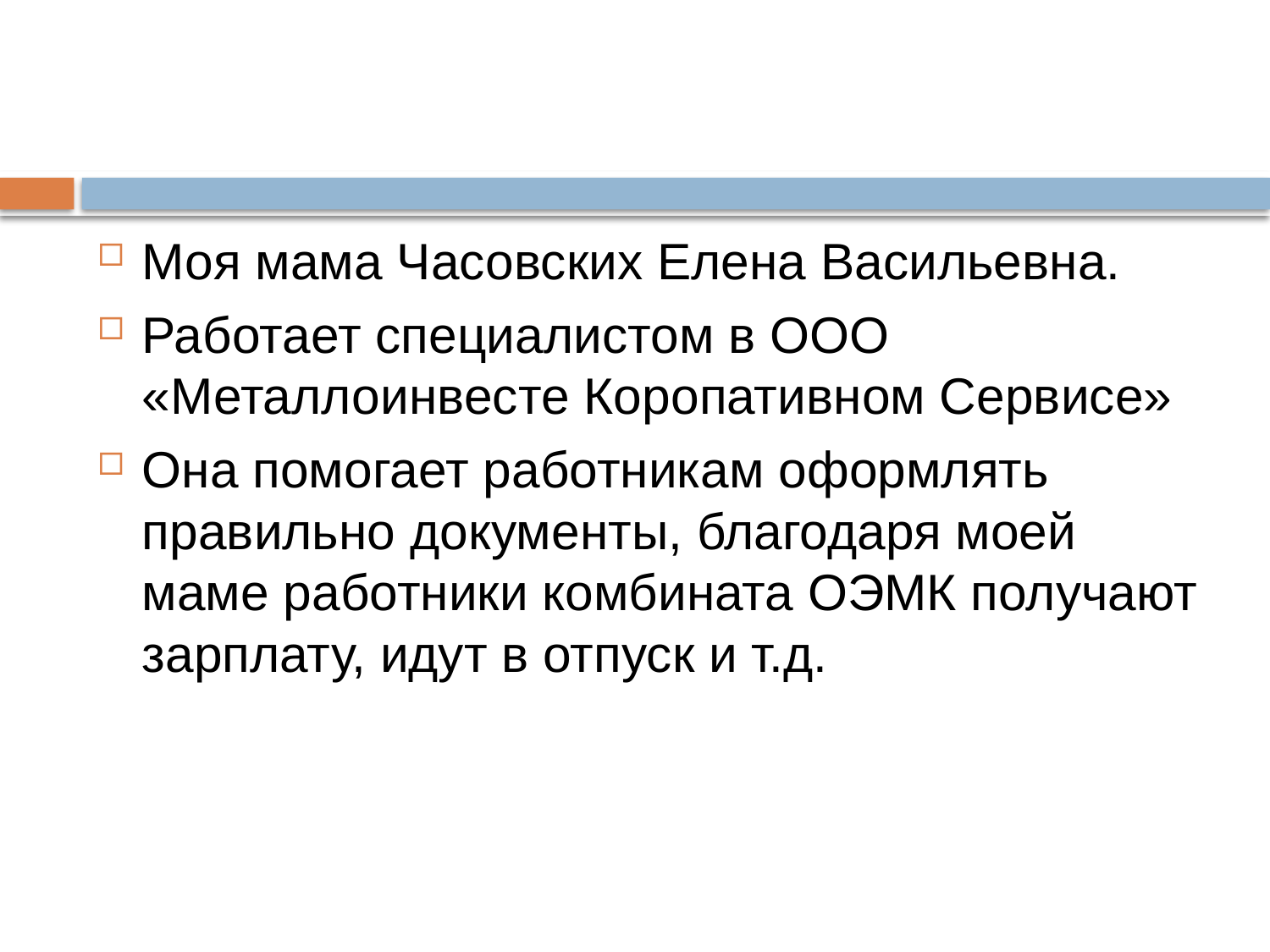

Моя мама Часовских Елена Васильевна.
Работает специалистом в ООО «Металлоинвесте Коропативном Сервисе»
Она помогает работникам оформлять правильно документы, благодаря моей маме работники комбината ОЭМК получают зарплату, идут в отпуск и т.д.